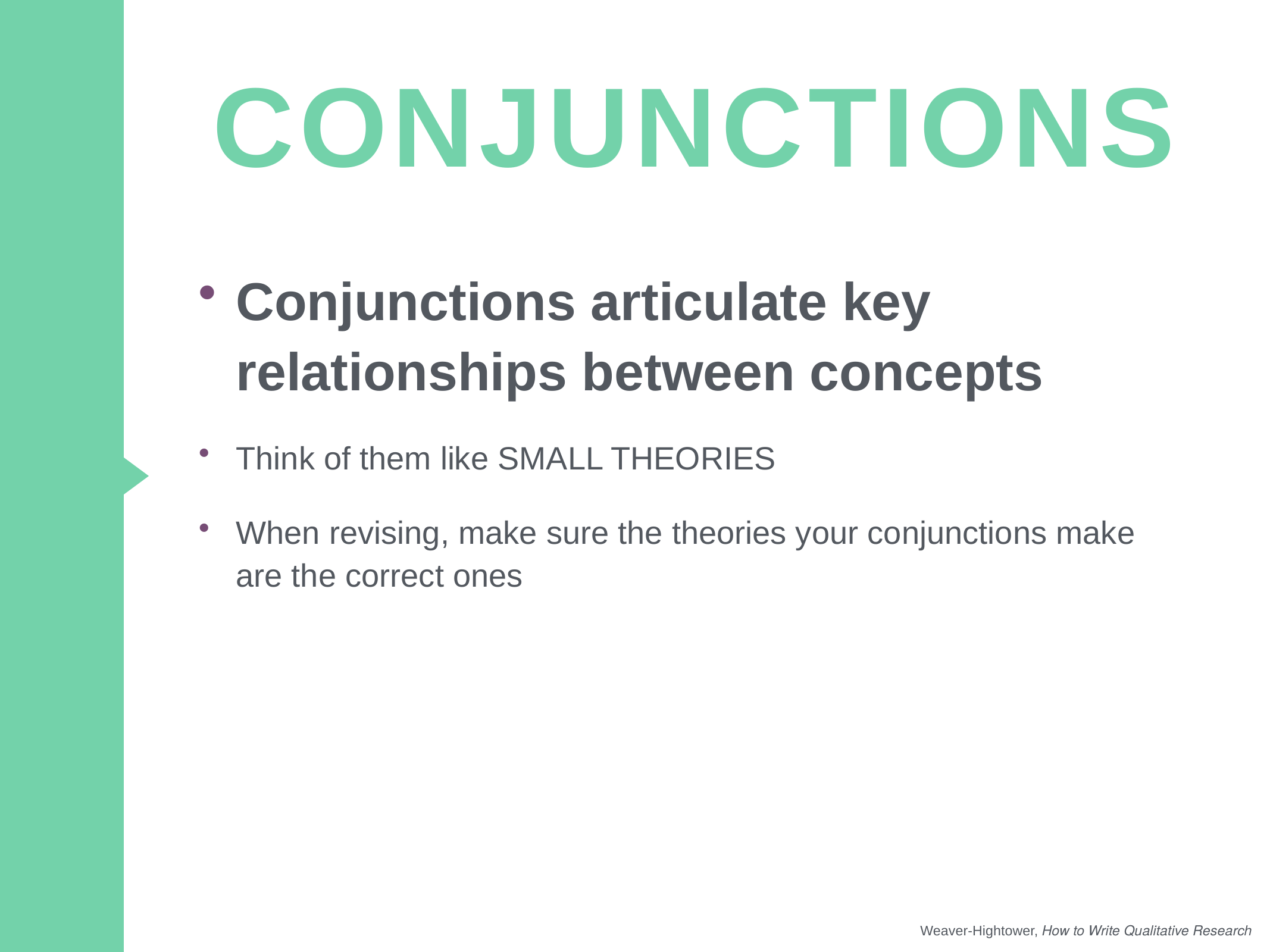

# Conjunctions
Conjunctions articulate key relationships between concepts
Think of them like SMALL THEORIES
When revising, make sure the theories your conjunctions make are the correct ones